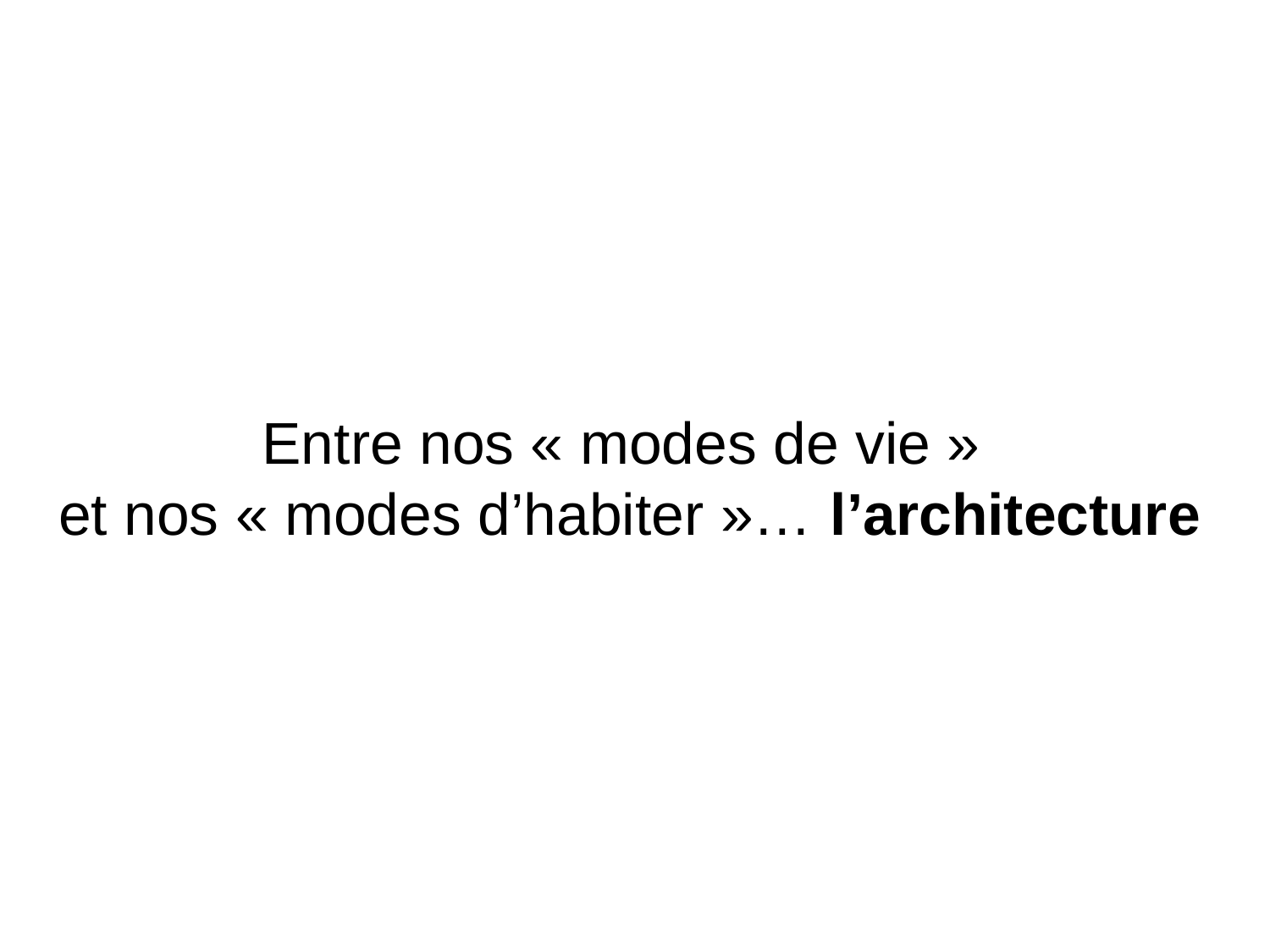

# Entre nos « modes de vie » et nos « modes d’habiter »… l’architecture